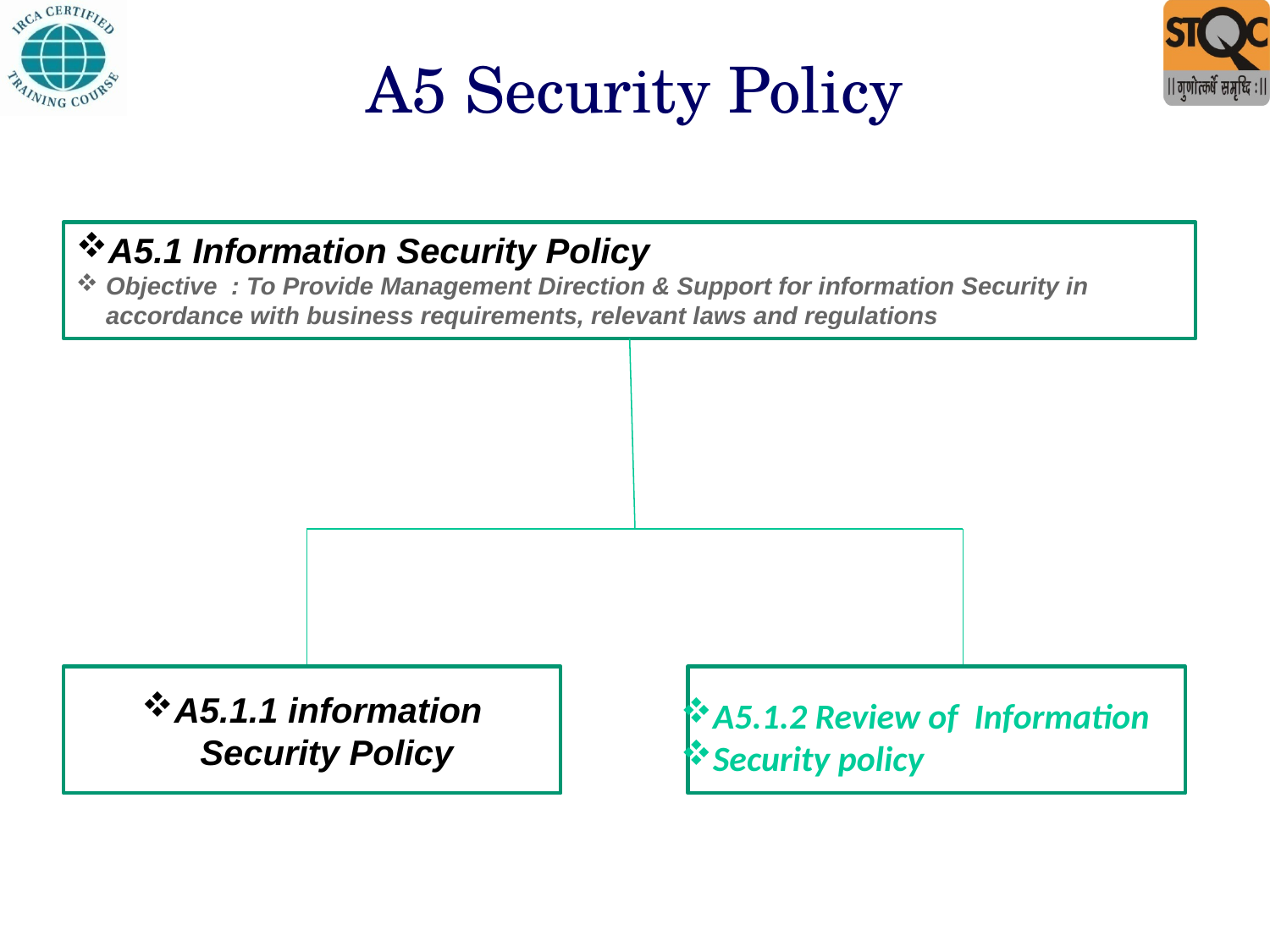

# A5 Security Policy
A5.1 Information Security Policy
Objective  : To Provide Management Direction & Support for information Security in accordance with business requirements, relevant laws and regulations

A5.1.1 information Security Policy

A5.1.2 Review of  Information
Security policy